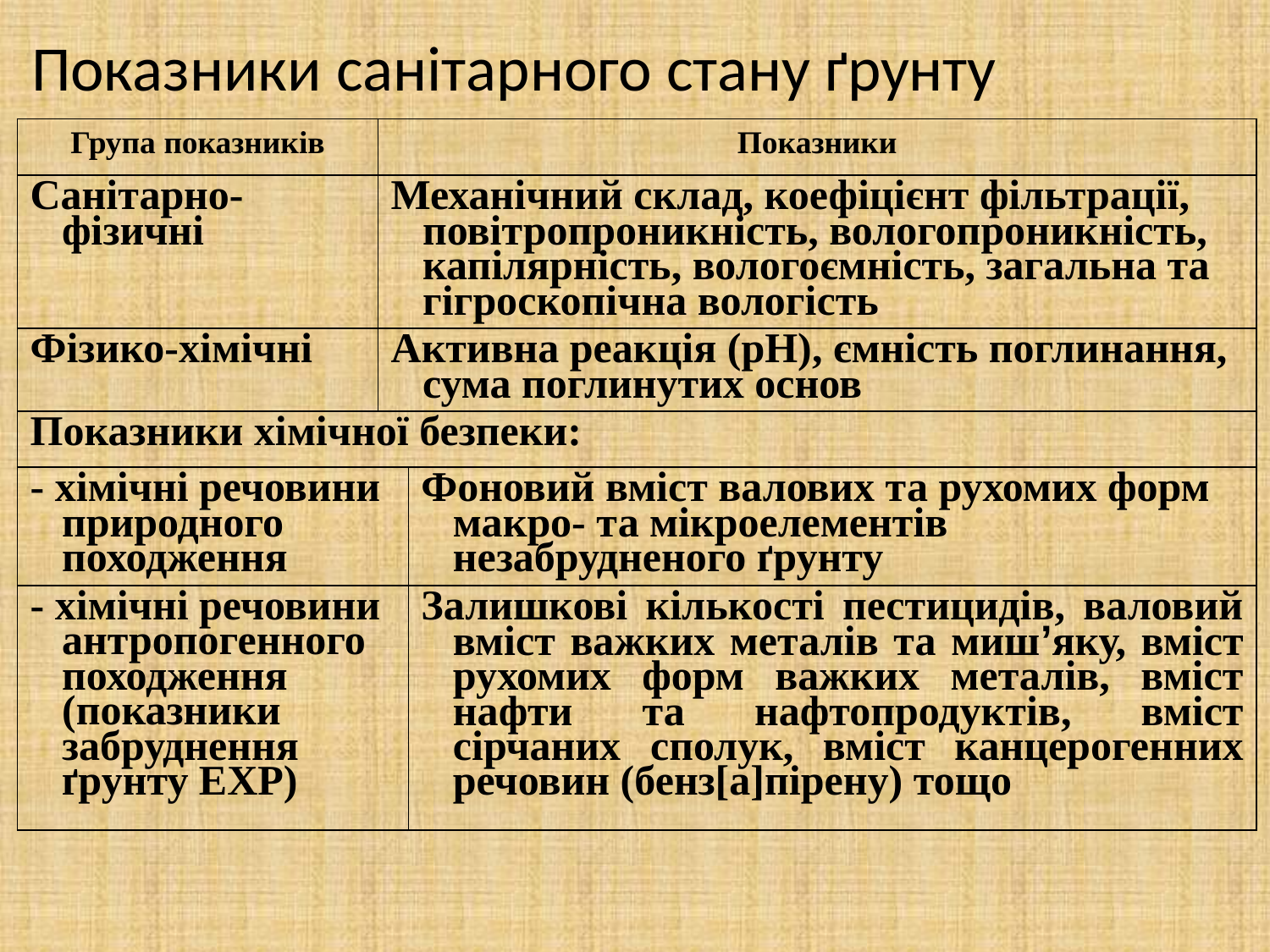

# Показники санітарного стану ґрунту
| Група показників | Показники |  |
| --- | --- | --- |
| Санітарно-фізичні | Механічний склад, коефіцієнт фільтрації, повітропроникність, вологопроникність, капілярність, вологоємність, загальна та гігроскопічна вологість |  |
| Фізико-хімічні | Активна реакція (рН), ємність поглинання, сума поглинутих основ |  |
| Показники хімічної безпеки: |  |  |
| - хімічні речовини природного походження |  | Фоновий вміст валових та рухомих форм макро- та мікроелементів незабрудненого ґрунту |
| - хімічні речовини антропогенного походження (показники забруднення ґрунту ЕХР) |  | Залишкові кількості пестицидів, валовий вміст важких металів та миш’яку, вміст рухомих форм важких металів, вміст нафти та нафтопродуктів, вміст сірчаних сполук, вміст канцерогенних речовин (бенз[a]пірену) тощо |